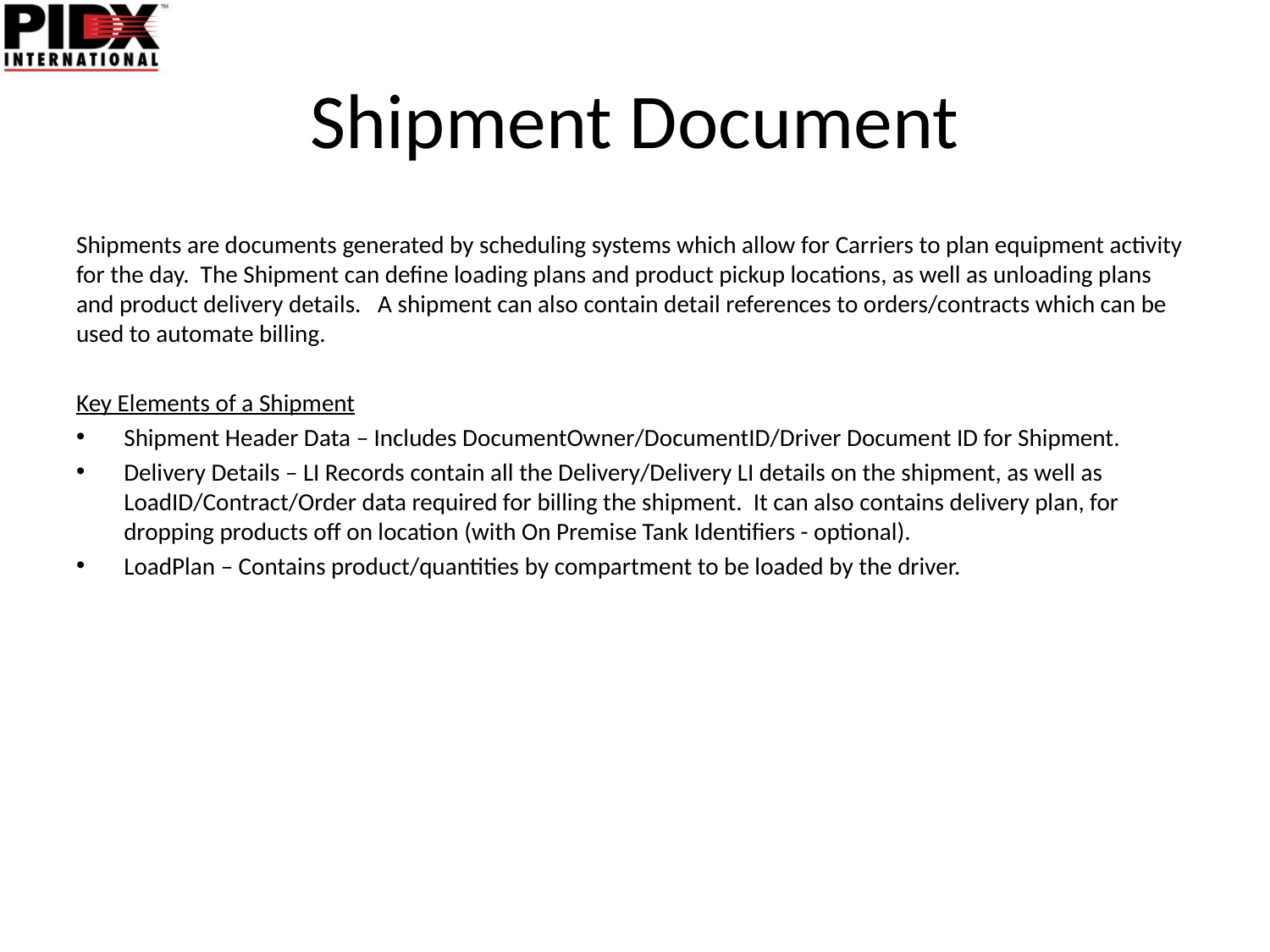

# Shipment Document
Shipments are documents generated by scheduling systems which allow for Carriers to plan equipment activity for the day.  The Shipment can define loading plans and product pickup locations, as well as unloading plans and product delivery details.   A shipment can also contain detail references to orders/contracts which can be used to automate billing.

Key Elements of a Shipment
Shipment Header Data – Includes DocumentOwner/DocumentID/Driver Document ID for Shipment.
Delivery Details – LI Records contain all the Delivery/Delivery LI details on the shipment, as well as LoadID/Contract/Order data required for billing the shipment.  It can also contains delivery plan, for dropping products off on location (with On Premise Tank Identifiers - optional).
LoadPlan – Contains product/quantities by compartment to be loaded by the driver.